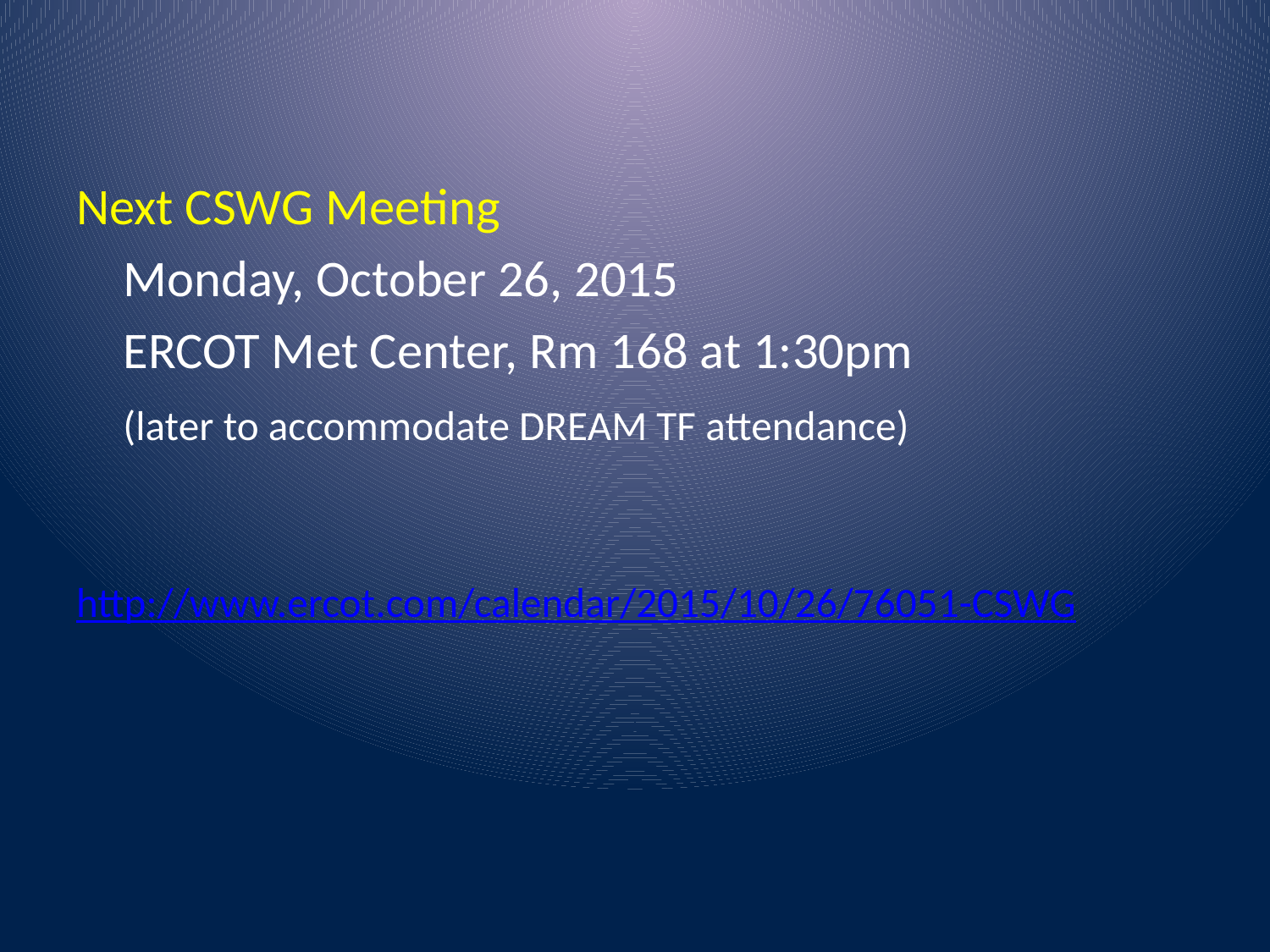

Next CSWG Meeting
		Monday, October 26, 2015
		ERCOT Met Center, Rm 168 at 1:30pm
		(later to accommodate DREAM TF attendance)

http://www.ercot.com/calendar/2015/10/26/76051-CSWG